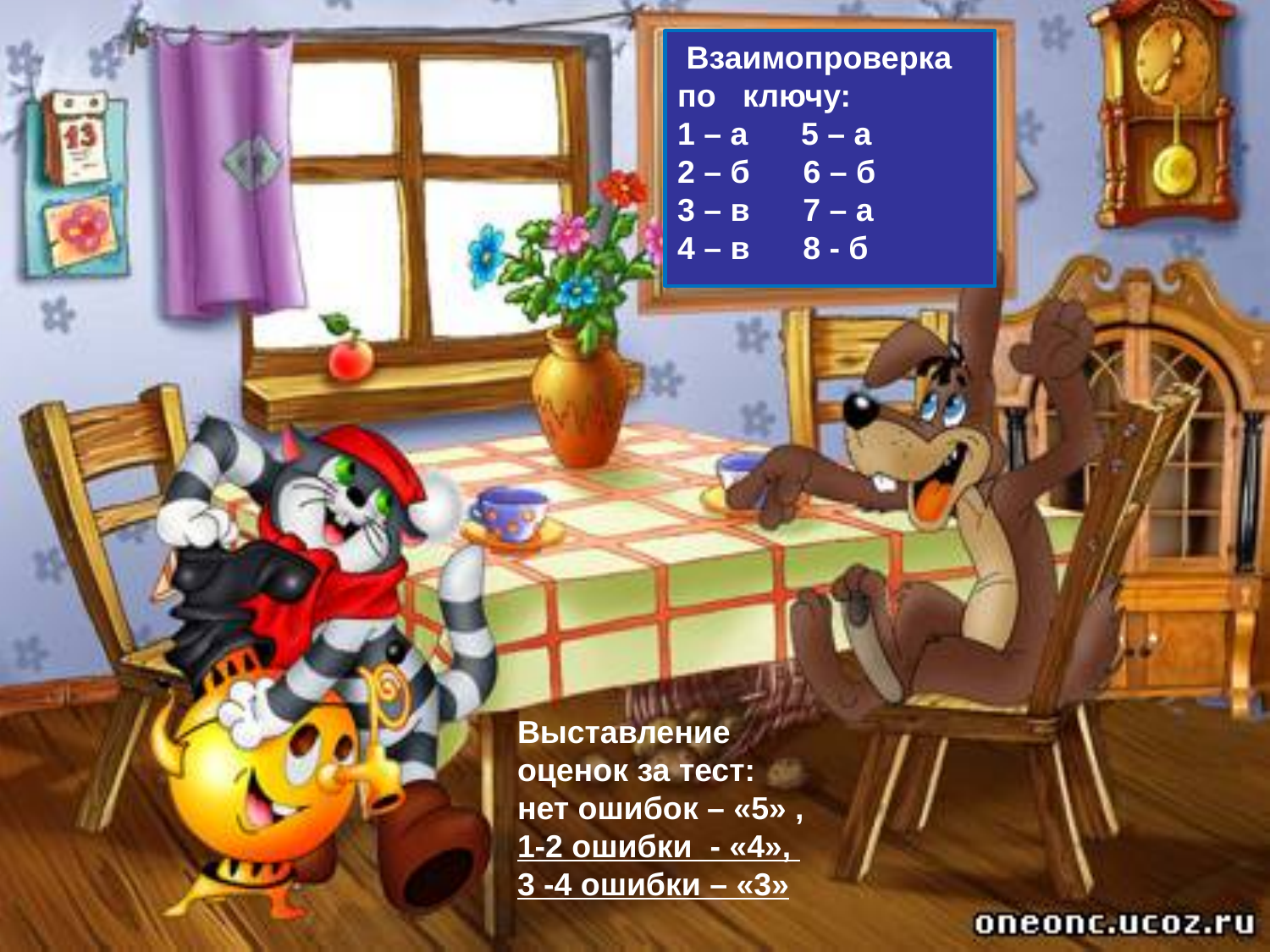

Взаимопроверка по   ключу:
1 – а      5 – а
2 – б      6 – б
3 – в      7 – а
4 – в      8 - б

Выставление оценок за тест:
нет ошибок – «5» , 1-2 ошибки  - «4»,  3 -4 ошибки – «3»